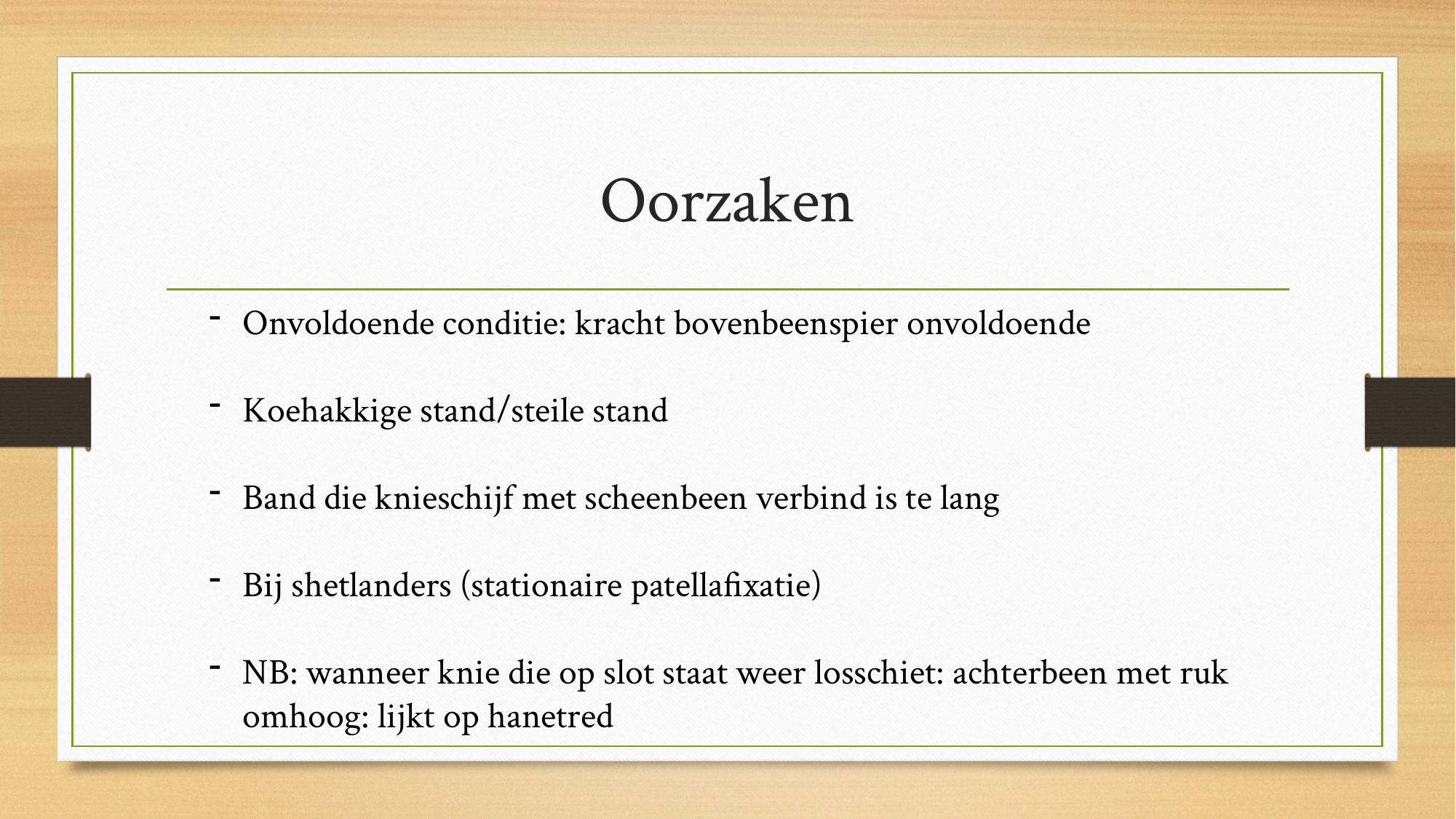

# Oorzaken
Onvoldoende conditie: kracht bovenbeenspier onvoldoende

Koehakkige stand/steile stand

Band die knieschijf met scheenbeen verbind is te lang

Bij shetlanders (stationaire patellafixatie)

NB: wanneer knie die op slot staat weer losschiet: achterbeen met ruk omhoog: lijkt op hanetred